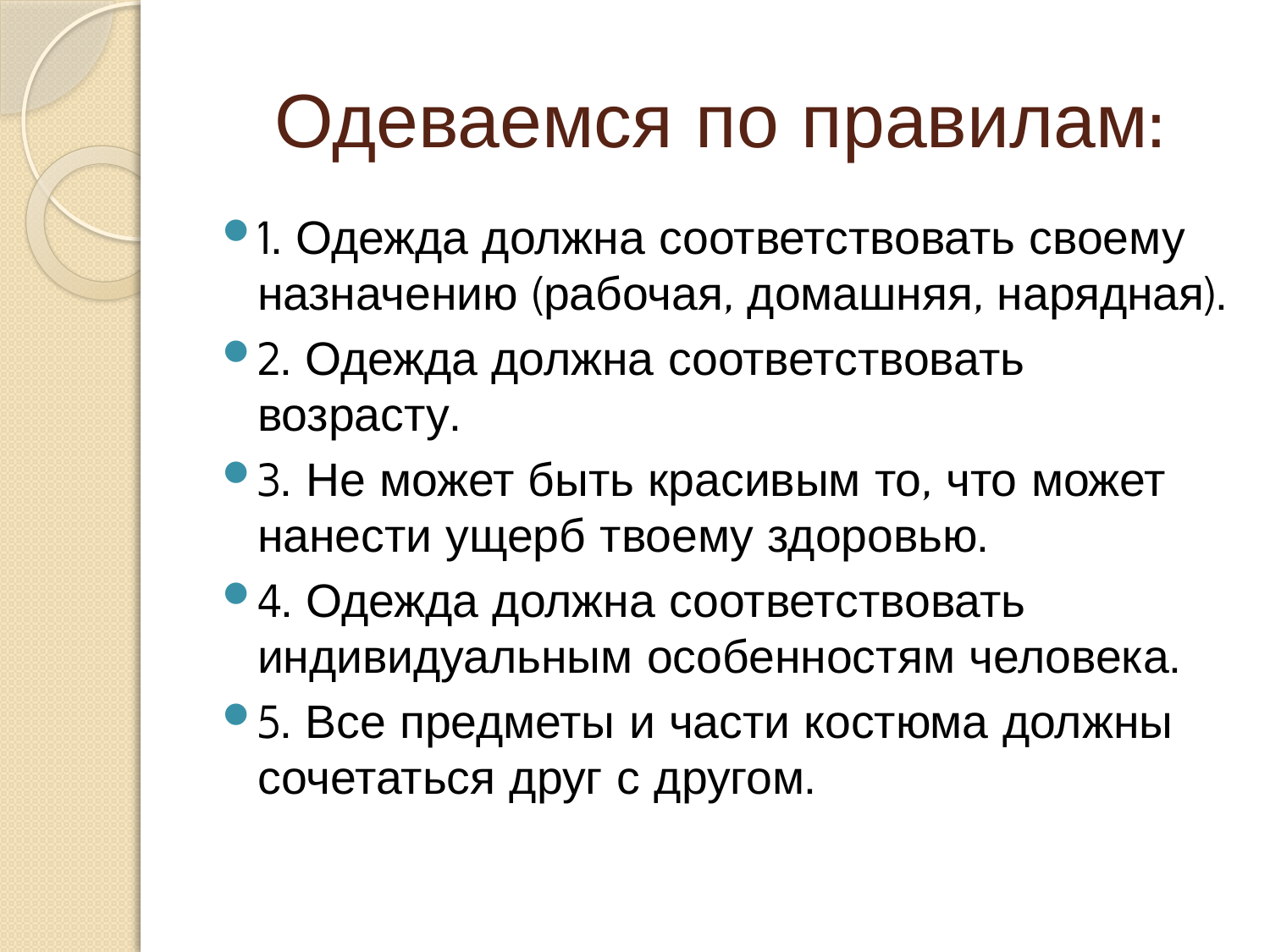

# Одеваемся по правилам:
1. Одежда должна соответствовать своему назначению (рабочая, домашняя, нарядная).
2. Одежда должна соответствовать возрасту.
3. Не может быть красивым то, что может нанести ущерб твоему здоровью.
4. Одежда должна соответствовать индивидуальным особенностям человека.
5. Все предметы и части костюма должны сочетаться друг с другом.